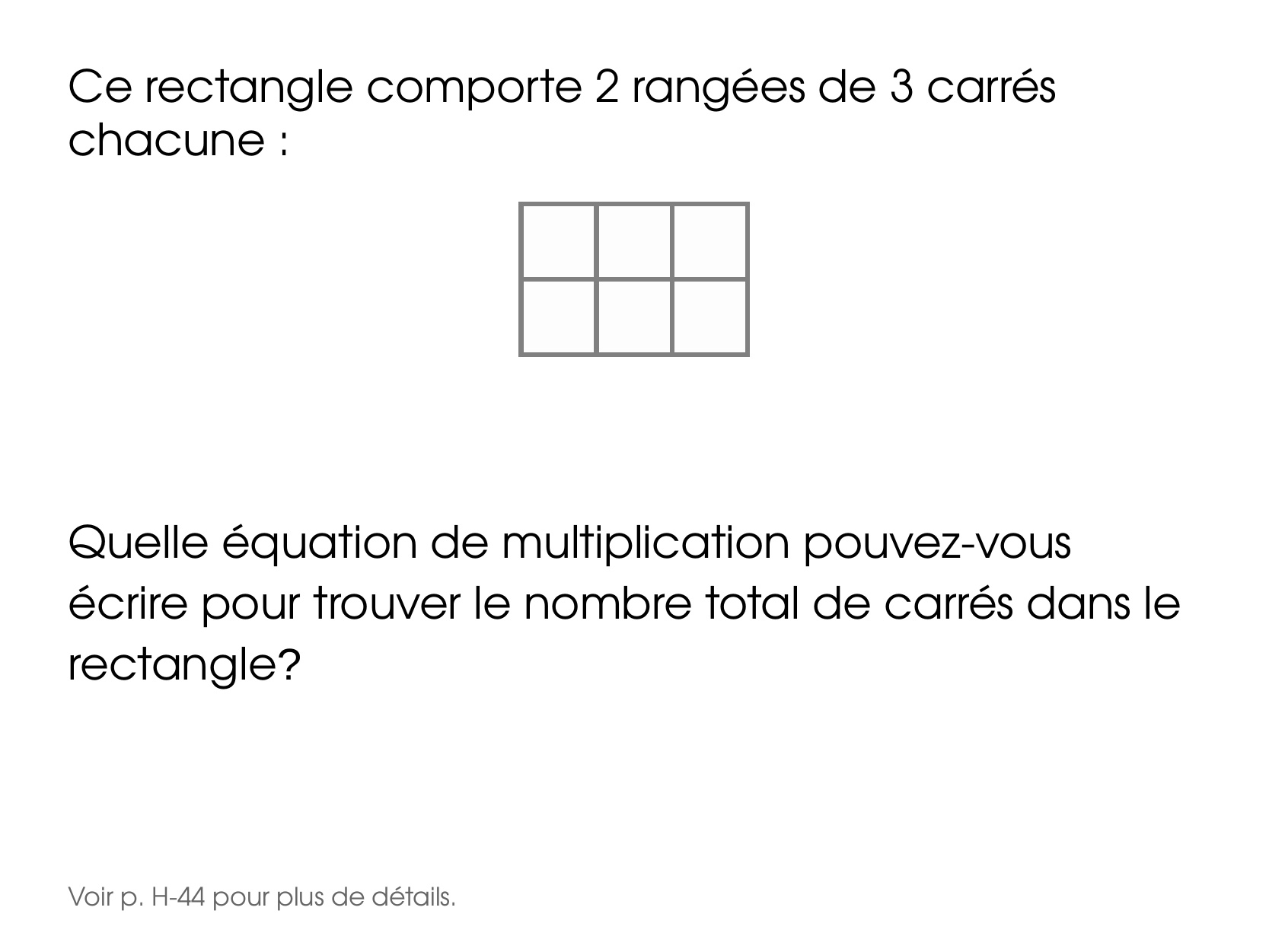

Ce rectangle comporte 2 rangées de 3 carrés chacune :

Quelle équation de multiplication pouvez-vous écrire pour trouver le nombre total de carrés dans le rectangle?
Voir p. H-44 pour plus de détails.